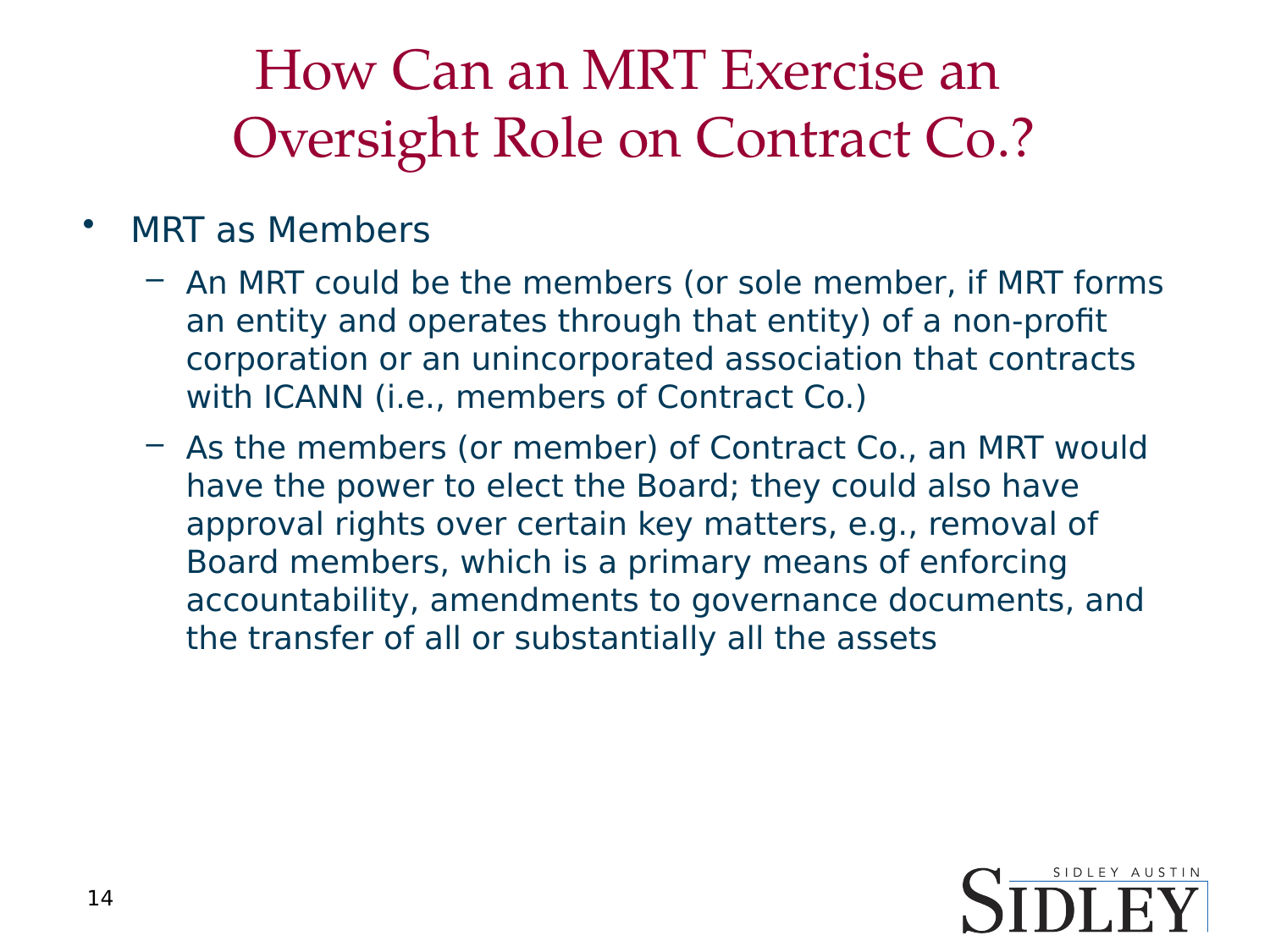

# How Can an MRT Exercise an Oversight Role on Contract Co.?
MRT as Members
An MRT could be the members (or sole member, if MRT forms an entity and operates through that entity) of a non-profit corporation or an unincorporated association that contracts with ICANN (i.e., members of Contract Co.)
As the members (or member) of Contract Co., an MRT would have the power to elect the Board; they could also have approval rights over certain key matters, e.g., removal of Board members, which is a primary means of enforcing accountability, amendments to governance documents, and the transfer of all or substantially all the assets

14